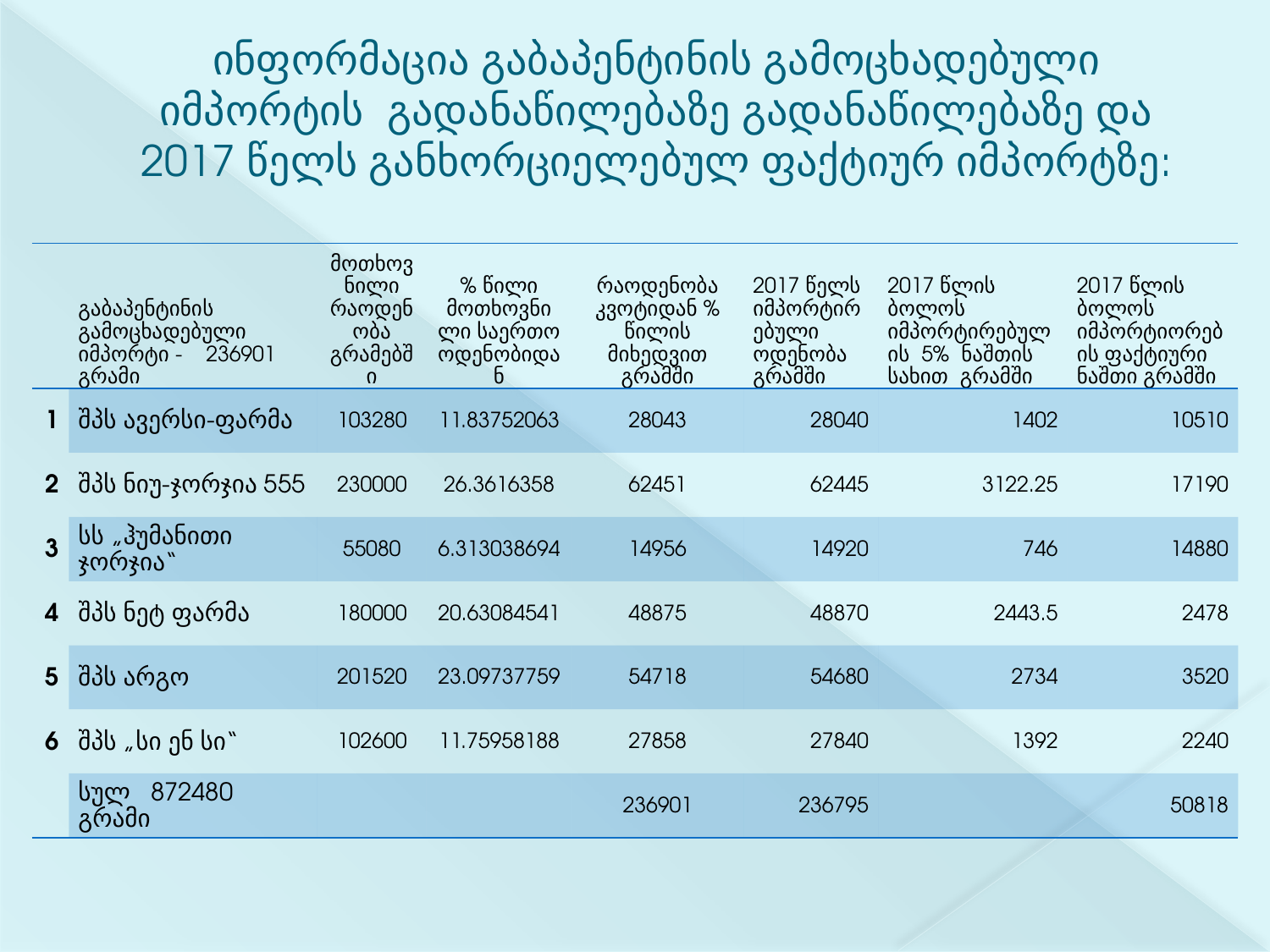

# ინფორმაცია გაბაპენტინის გამოცხადებული იმპორტის  გადანაწილებაზე გადანაწილებაზე და 2017 წელს განხორციელებულ ფაქტიურ იმპორტზე:
|  | გაბაპენტინის გამოცხადებული იმპორტი - 236901 გრამი | მოთხოვნილი რაოდენობა გრამებში | % წილი მოთხოვნილი საერთო ოდენობიდან | რაოდენობა კვოტიდან % წილის მიხედვით გრამში | 2017 წელს იმპორტირებული ოდენობა გრამში | 2017 წლის ბოლოს იმპორტირებულის 5% ნაშთის სახით გრამში | 2017 წლის ბოლოს იმპორტიორების ფაქტიური ნაშთი გრამში |
| --- | --- | --- | --- | --- | --- | --- | --- |
| 1 | შპს ავერსი-ფარმა | 103280 | 11.83752063 | 28043 | 28040 | 1402 | 10510 |
| 2 | შპს ნიუ-ჯორჯია 555 | 230000 | 26.3616358 | 62451 | 62445 | 3122.25 | 17190 |
| 3 | სს „ჰუმანითი ჯორჯია“ | 55080 | 6.313038694 | 14956 | 14920 | 746 | 14880 |
| 4 | შპს ნეტ ფარმა | 180000 | 20.63084541 | 48875 | 48870 | 2443.5 | 2478 |
| 5 | შპს არგო | 201520 | 23.09737759 | 54718 | 54680 | 2734 | 3520 |
| 6 | შპს „სი ენ სი“ | 102600 | 11.75958188 | 27858 | 27840 | 1392 | 2240 |
|  | სულ 872480 გრამი |  |  | 236901 | 236795 |  | 50818 |